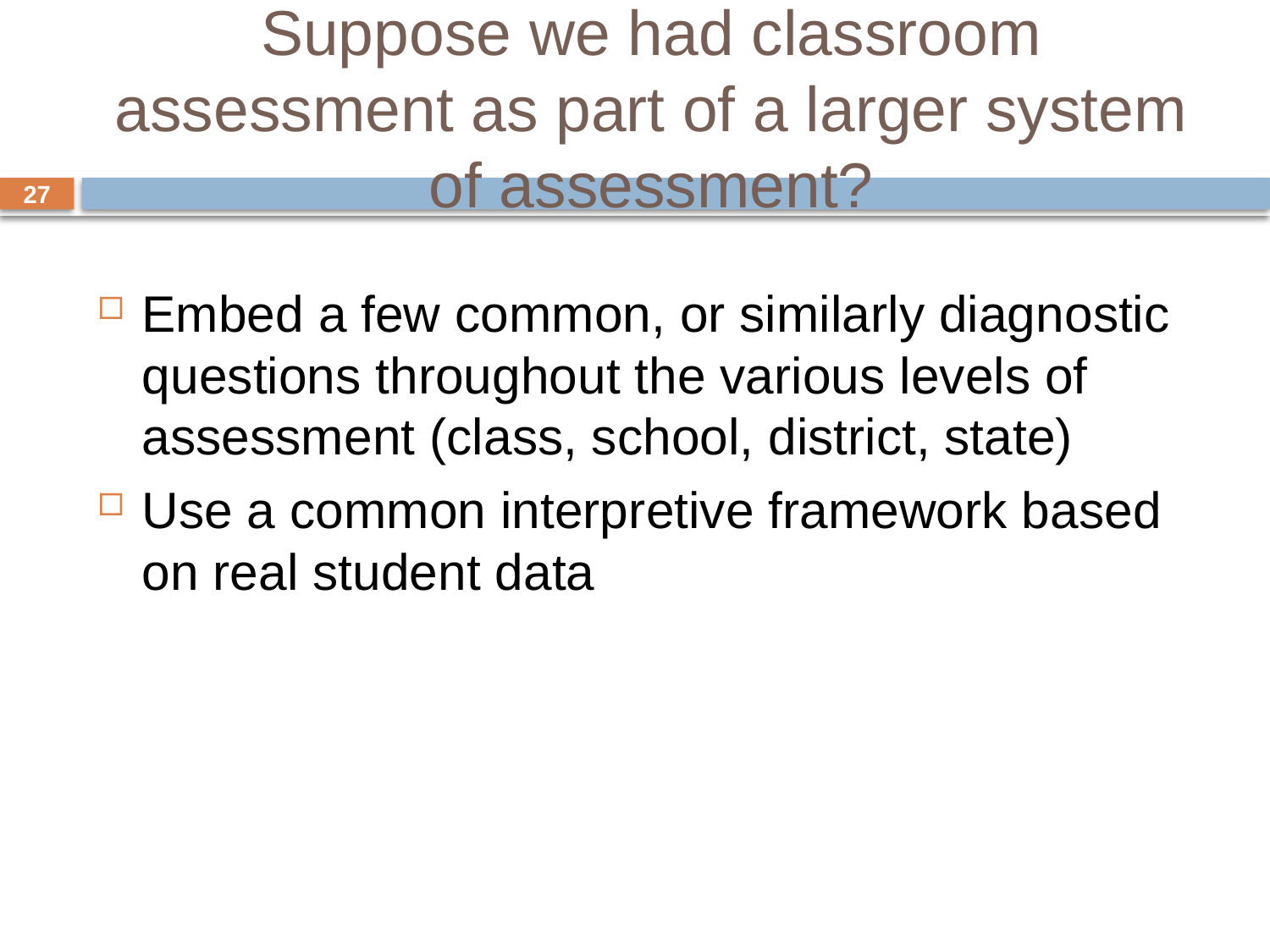

# Suppose we had classroom assessment as part of a larger system of assessment?
27
Embed a few common, or similarly diagnostic questions throughout the various levels of assessment (class, school, district, state)
Use a common interpretive framework based on real student data